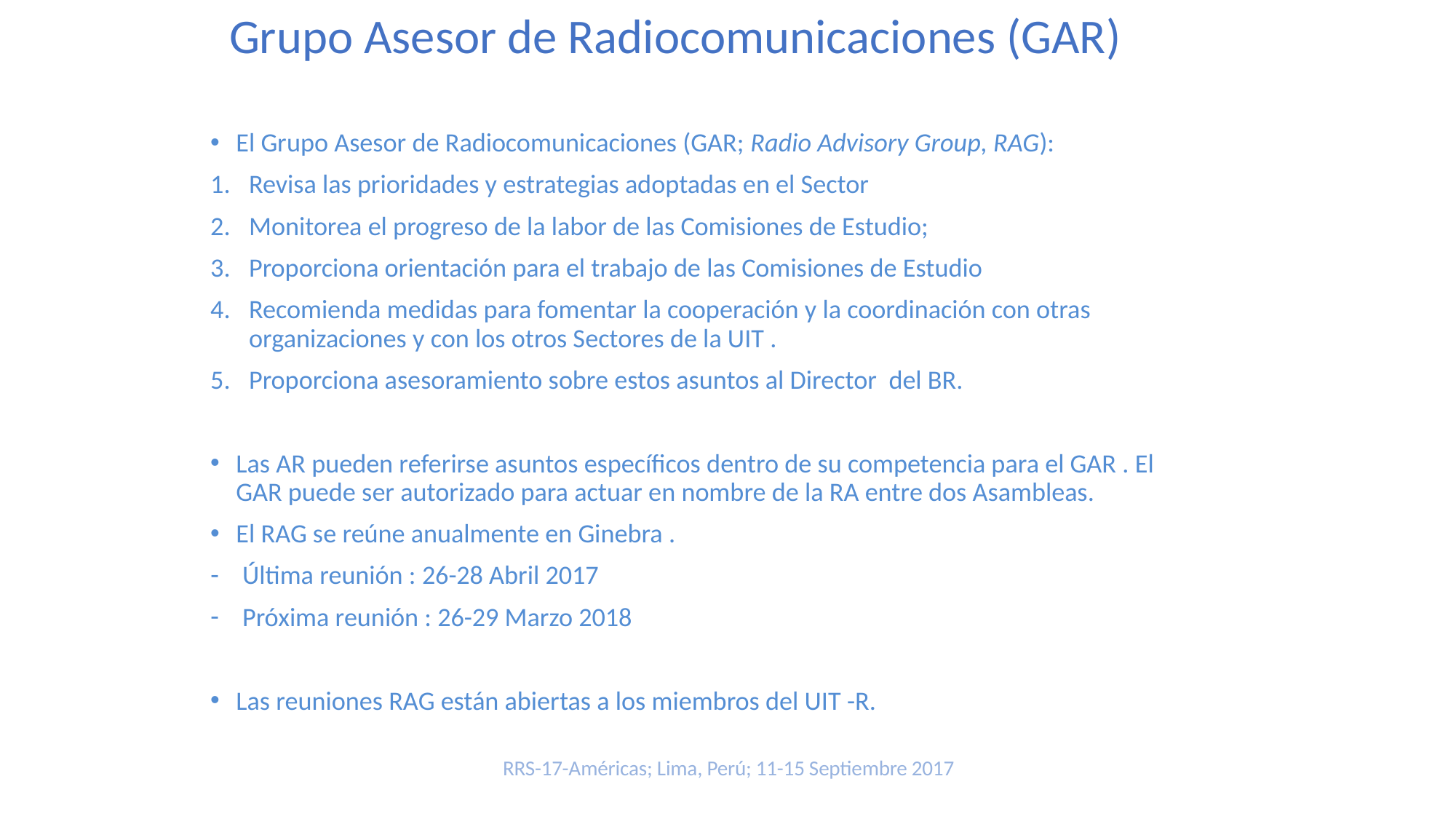

Grupo Asesor de Radiocomunicaciones (GAR)
El Grupo Asesor de Radiocomunicaciones (GAR; Radio Advisory Group, RAG):
Revisa las prioridades y estrategias adoptadas en el Sector
Monitorea el progreso de la labor de las Comisiones de Estudio;
Proporciona orientación para el trabajo de las Comisiones de Estudio
Recomienda medidas para fomentar la cooperación y la coordinación con otras organizaciones y con los otros Sectores de la UIT .
Proporciona asesoramiento sobre estos asuntos al Director  del BR.

Las AR pueden referirse asuntos específicos dentro de su competencia para el GAR . El GAR puede ser autorizado para actuar en nombre de la RA entre dos Asambleas.
El RAG se reúne anualmente en Ginebra .
Última reunión : 26-28 Abril 2017
Próxima reunión : 26-29 Marzo 2018

Las reuniones RAG están abiertas a los miembros del UIT -R.
RRS-17-Américas; Lima, Perú; 11-15 Septiembre 2017